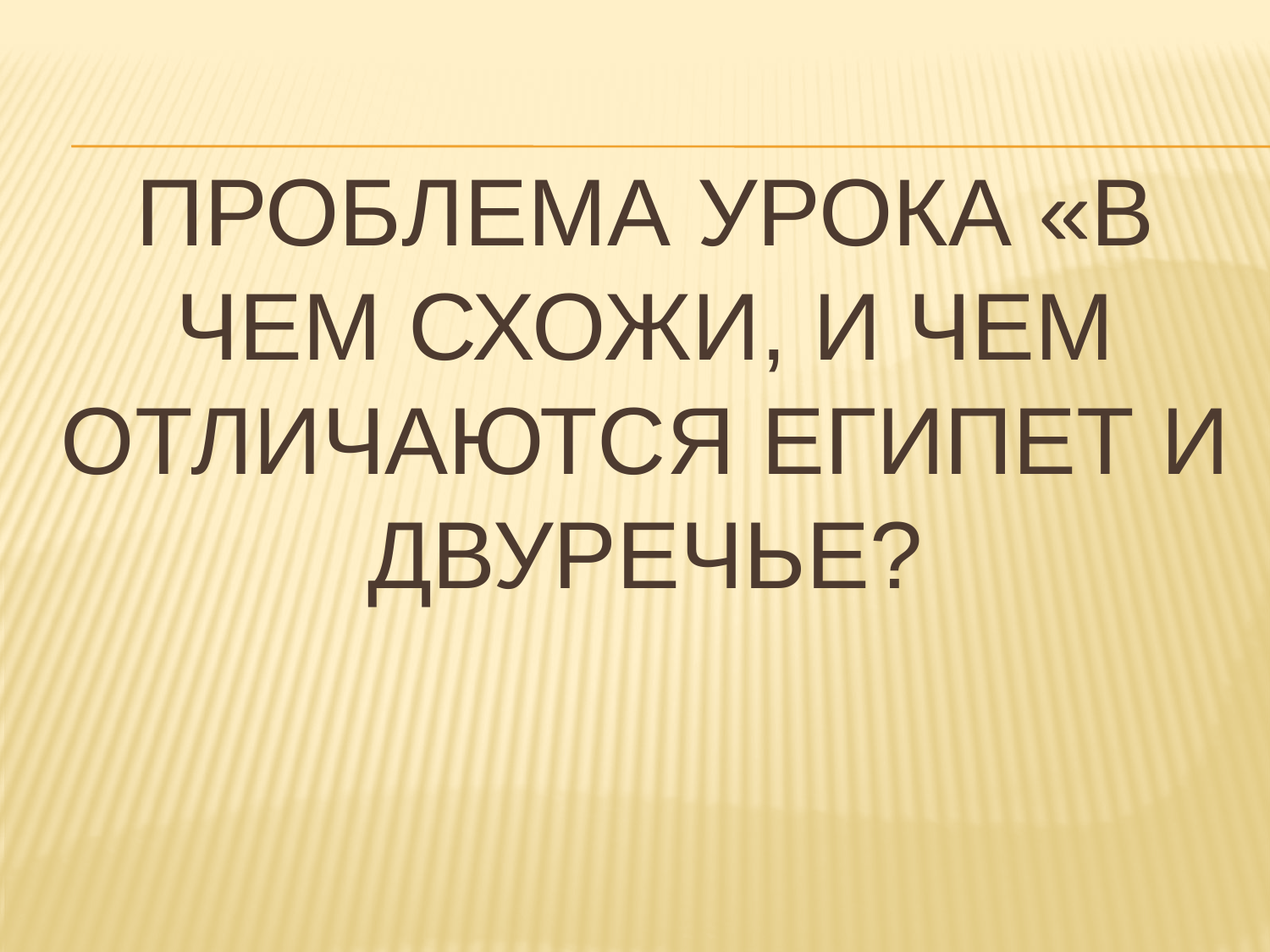

# Проблема урока «В чем схожи, и чем отличаются Египет и Двуречье?